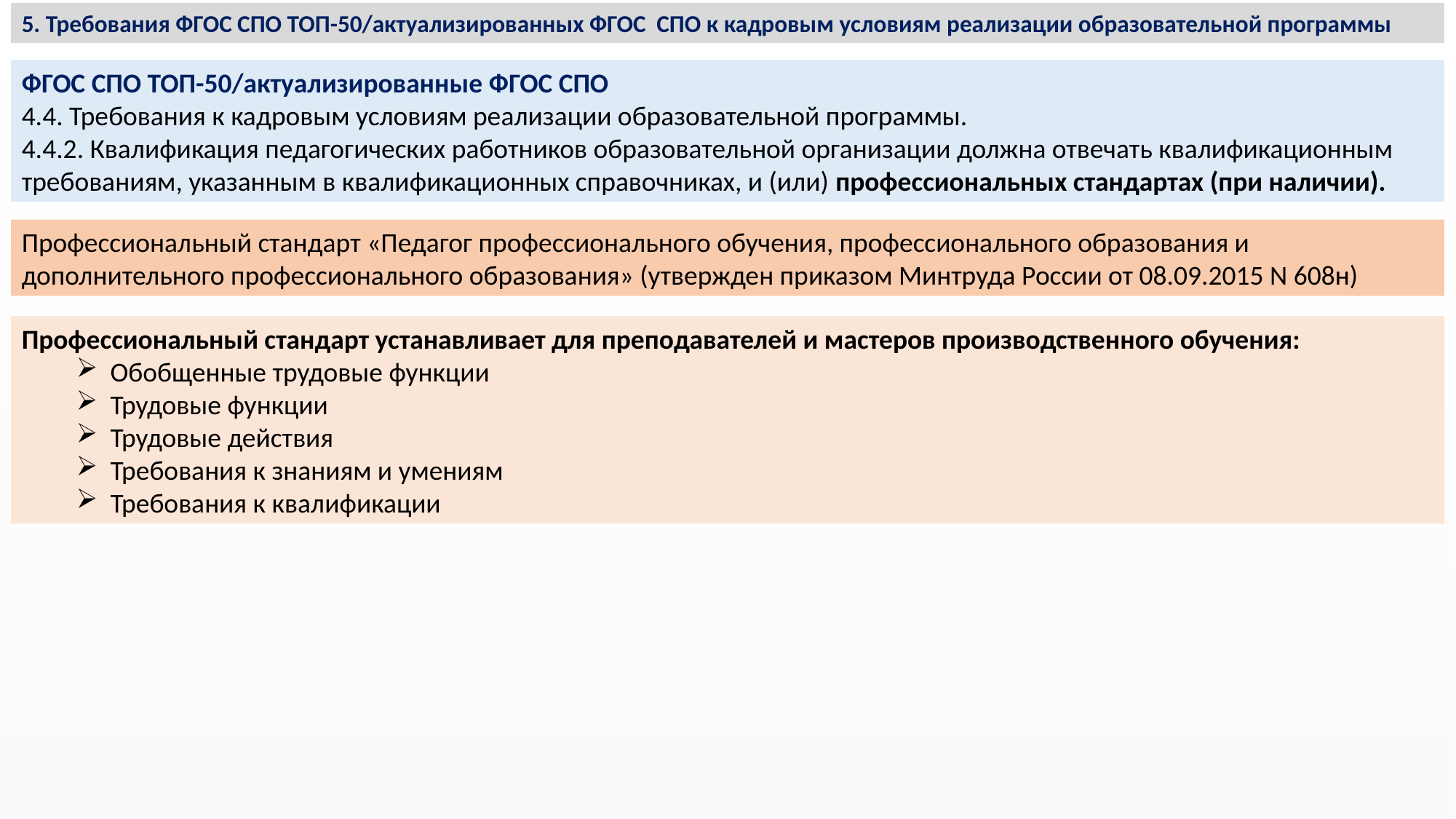

5. Требования ФГОС СПО ТОП-50/актуализированных ФГОС  СПО к кадровым условиям реализации образовательной программы
ФГОС СПО ТОП-50/актуализированные ФГОС СПО
4.4. Требования к кадровым условиям реализации образовательной программы.
4.4.2. Квалификация педагогических работников образовательной организации должна отвечать квалификационным требованиям, указанным в квалификационных справочниках, и (или) профессиональных стандартах (при наличии).
Профессиональный стандарт «Педагог профессионального обучения, профессионального образования и дополнительного профессионального образования» (утвержден приказом Минтруда России от 08.09.2015 N 608н)
Профессиональный стандарт устанавливает для преподавателей и мастеров производственного обучения:
Обобщенные трудовые функции
Трудовые функции
Трудовые действия
Требования к знаниям и умениям
Требования к квалификации